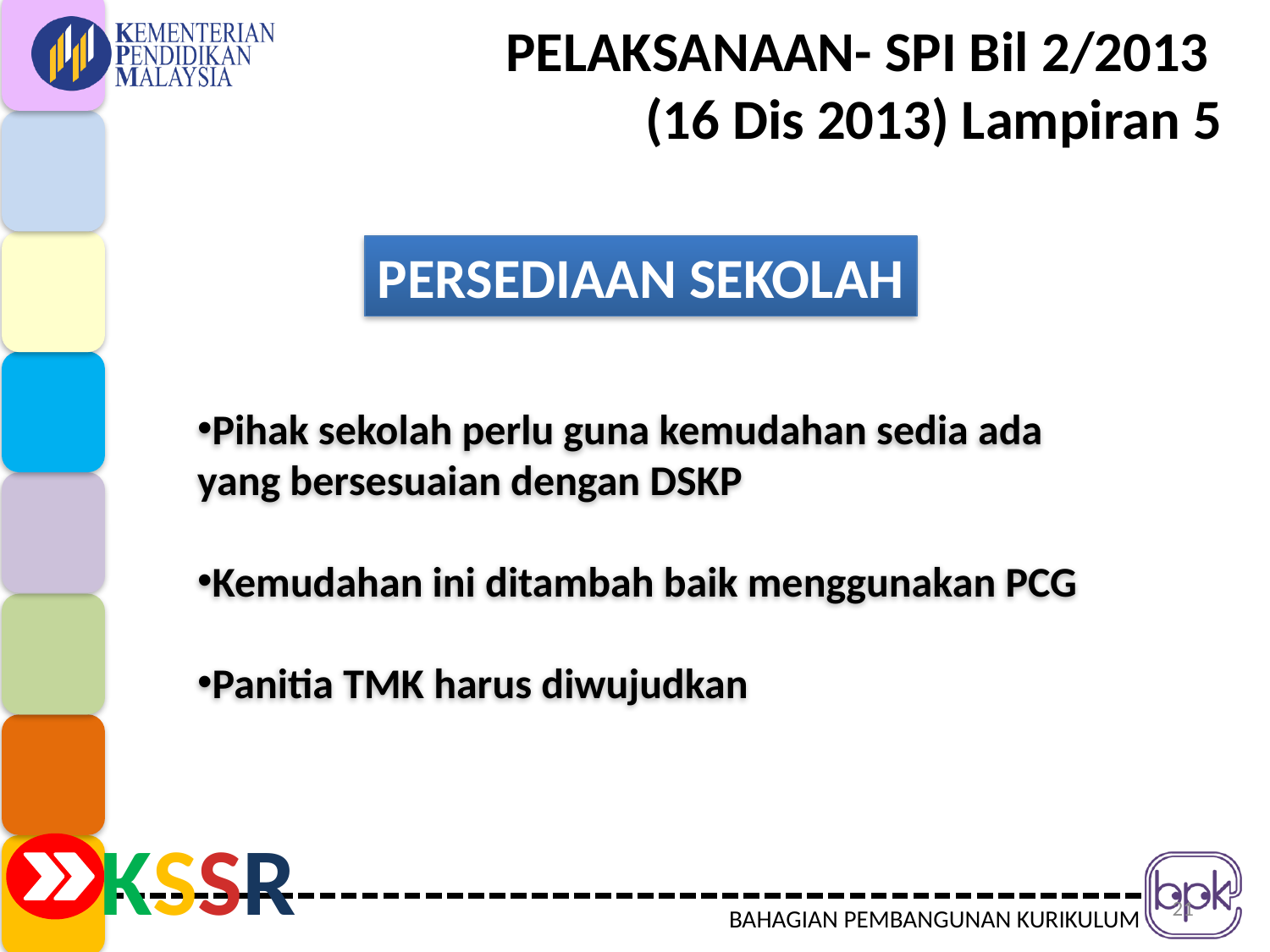

# PELAKSANAAN- SPI Bil 2/2013 (16 Dis 2013) Lampiran 5
PERSEDIAAN SEKOLAH
Pihak sekolah perlu guna kemudahan sedia ada yang bersesuaian dengan DSKP

Kemudahan ini ditambah baik menggunakan PCG

Panitia TMK harus diwujudkan
21